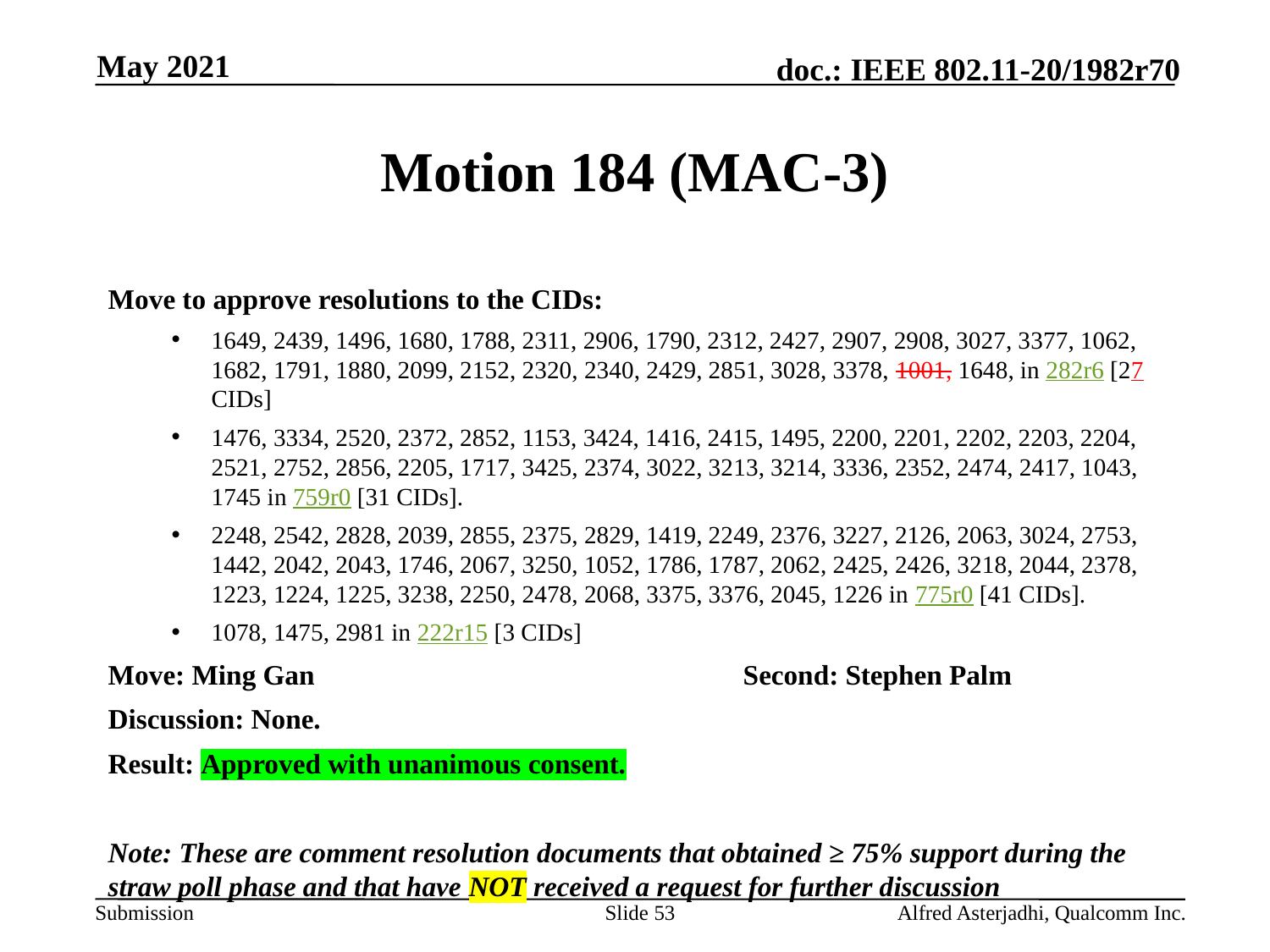

May 2021
# Motion 184 (MAC-3)
Move to approve resolutions to the CIDs:
1649, 2439, 1496, 1680, 1788, 2311, 2906, 1790, 2312, 2427, 2907, 2908, 3027, 3377, 1062, 1682, 1791, 1880, 2099, 2152, 2320, 2340, 2429, 2851, 3028, 3378, 1001, 1648, in 282r6 [27 CIDs]
1476, 3334, 2520, 2372, 2852, 1153, 3424, 1416, 2415, 1495, 2200, 2201, 2202, 2203, 2204, 2521, 2752, 2856, 2205, 1717, 3425, 2374, 3022, 3213, 3214, 3336, 2352, 2474, 2417, 1043, 1745 in 759r0 [31 CIDs].
2248, 2542, 2828, 2039, 2855, 2375, 2829, 1419, 2249, 2376, 3227, 2126, 2063, 3024, 2753, 1442, 2042, 2043, 1746, 2067, 3250, 1052, 1786, 1787, 2062, 2425, 2426, 3218, 2044, 2378, 1223, 1224, 1225, 3238, 2250, 2478, 2068, 3375, 3376, 2045, 1226 in 775r0 [41 CIDs].
1078, 1475, 2981 in 222r15 [3 CIDs]
Move: Ming Gan				Second: Stephen Palm
Discussion: None.
Result: Approved with unanimous consent.

Note: These are comment resolution documents that obtained ≥ 75% support during the straw poll phase and that have NOT received a request for further discussion
Slide 53
Alfred Asterjadhi, Qualcomm Inc.